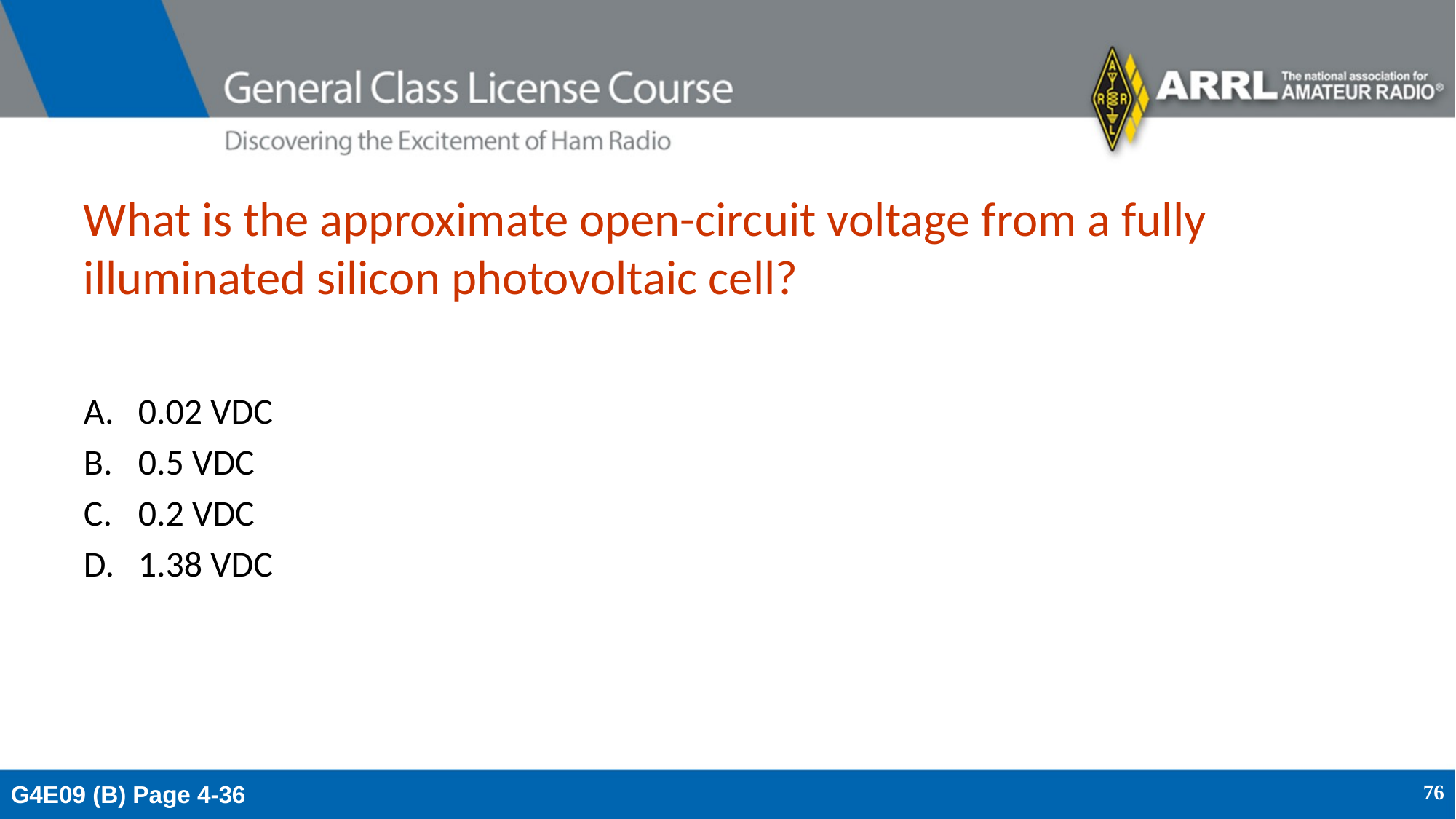

# What is the approximate open-circuit voltage from a fully illuminated silicon photovoltaic cell?
0.02 VDC
0.5 VDC
0.2 VDC
1.38 VDC
G4E09 (B) Page 4-36
76